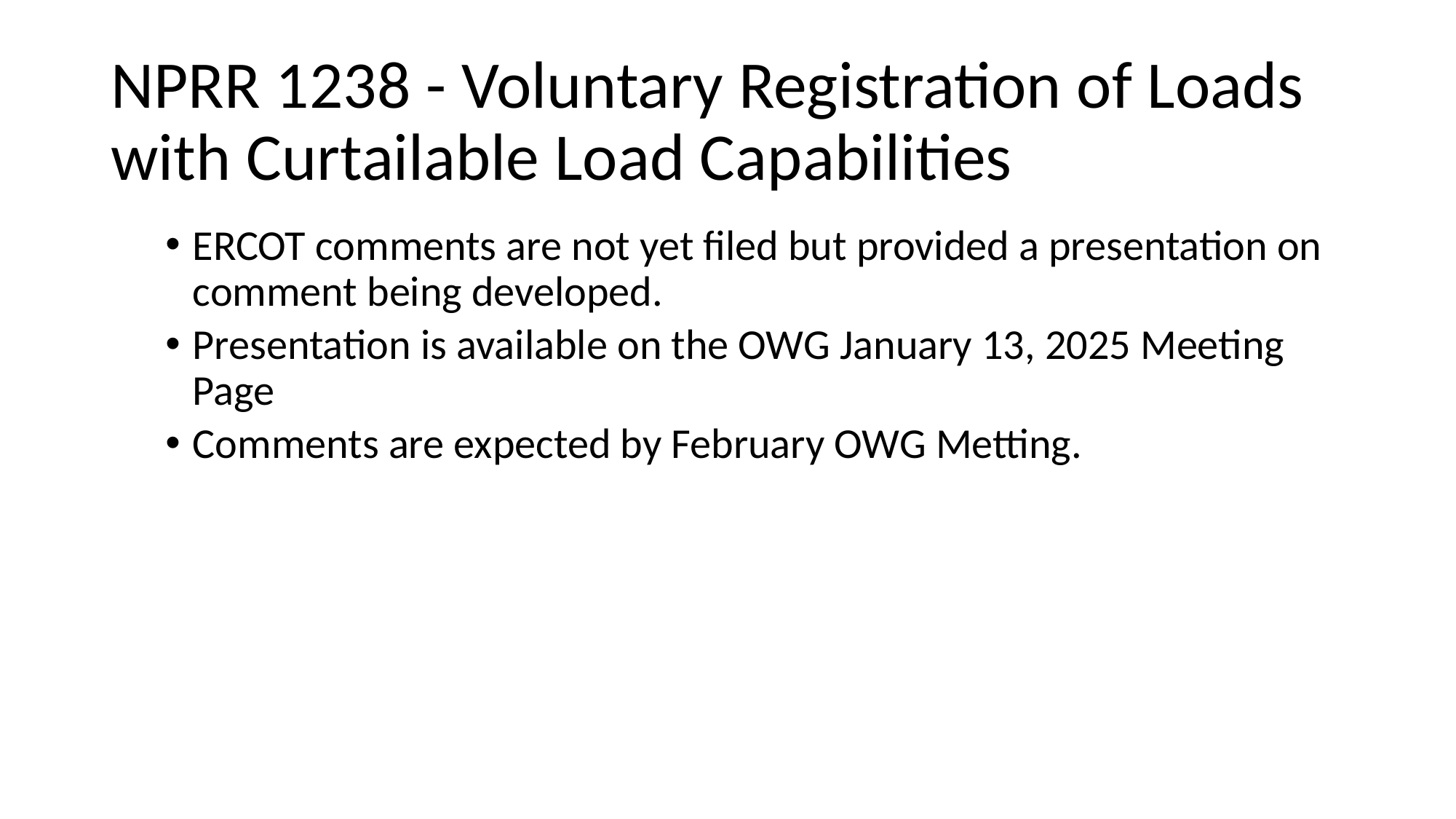

# NPRR 1238 - Voluntary Registration of Loads with Curtailable Load Capabilities
ERCOT comments are not yet filed but provided a presentation on comment being developed.
Presentation is available on the OWG January 13, 2025 Meeting Page
Comments are expected by February OWG Metting.